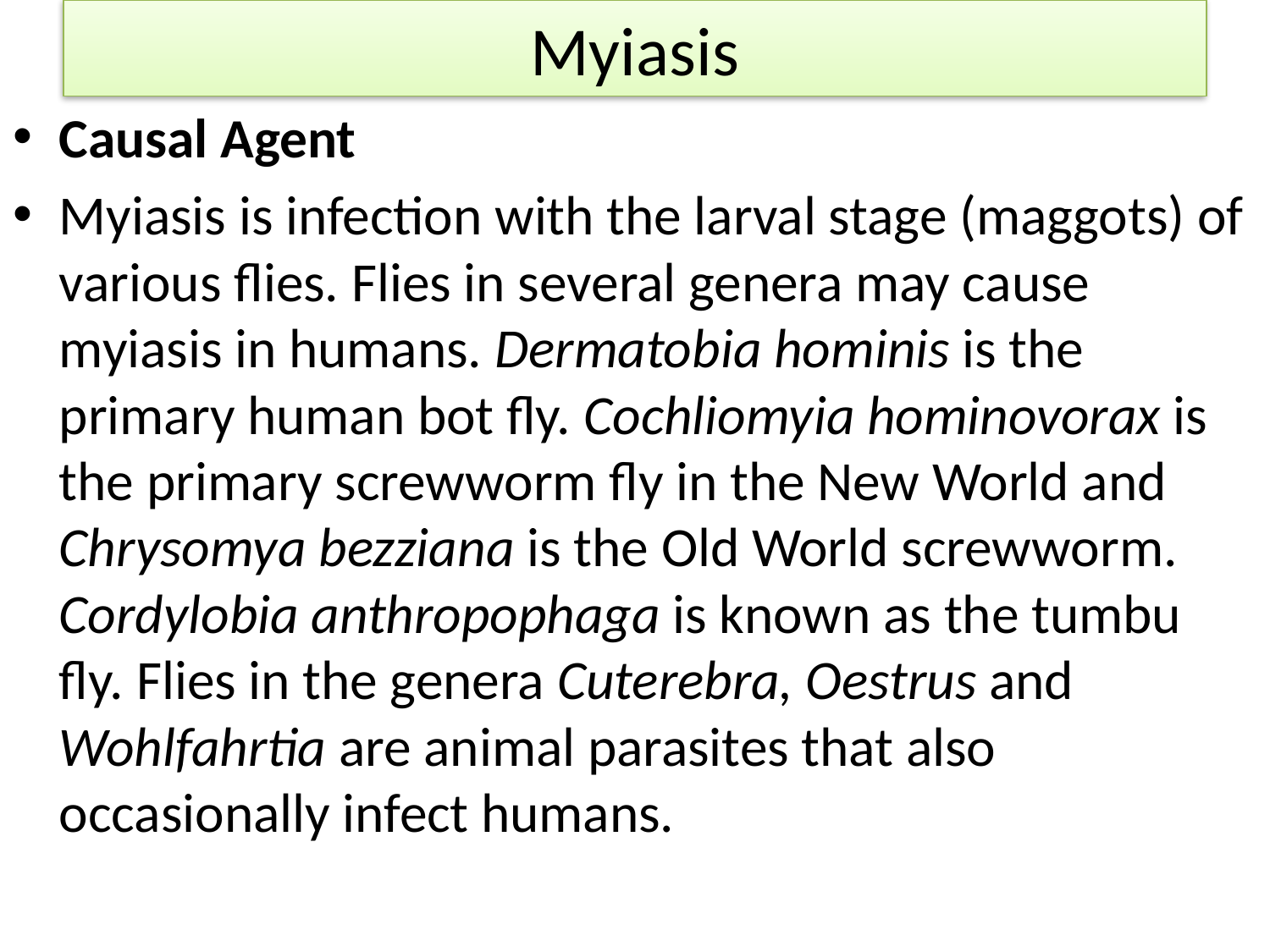

# Myiasis
Causal Agent
Myiasis is infection with the larval stage (maggots) of various flies. Flies in several genera may cause myiasis in humans. Dermatobia hominis is the primary human bot fly. Cochliomyia hominovorax is the primary screwworm fly in the New World and Chrysomya bezziana is the Old World screwworm. Cordylobia anthropophaga is known as the tumbu fly. Flies in the genera Cuterebra, Oestrus and Wohlfahrtia are animal parasites that also occasionally infect humans.